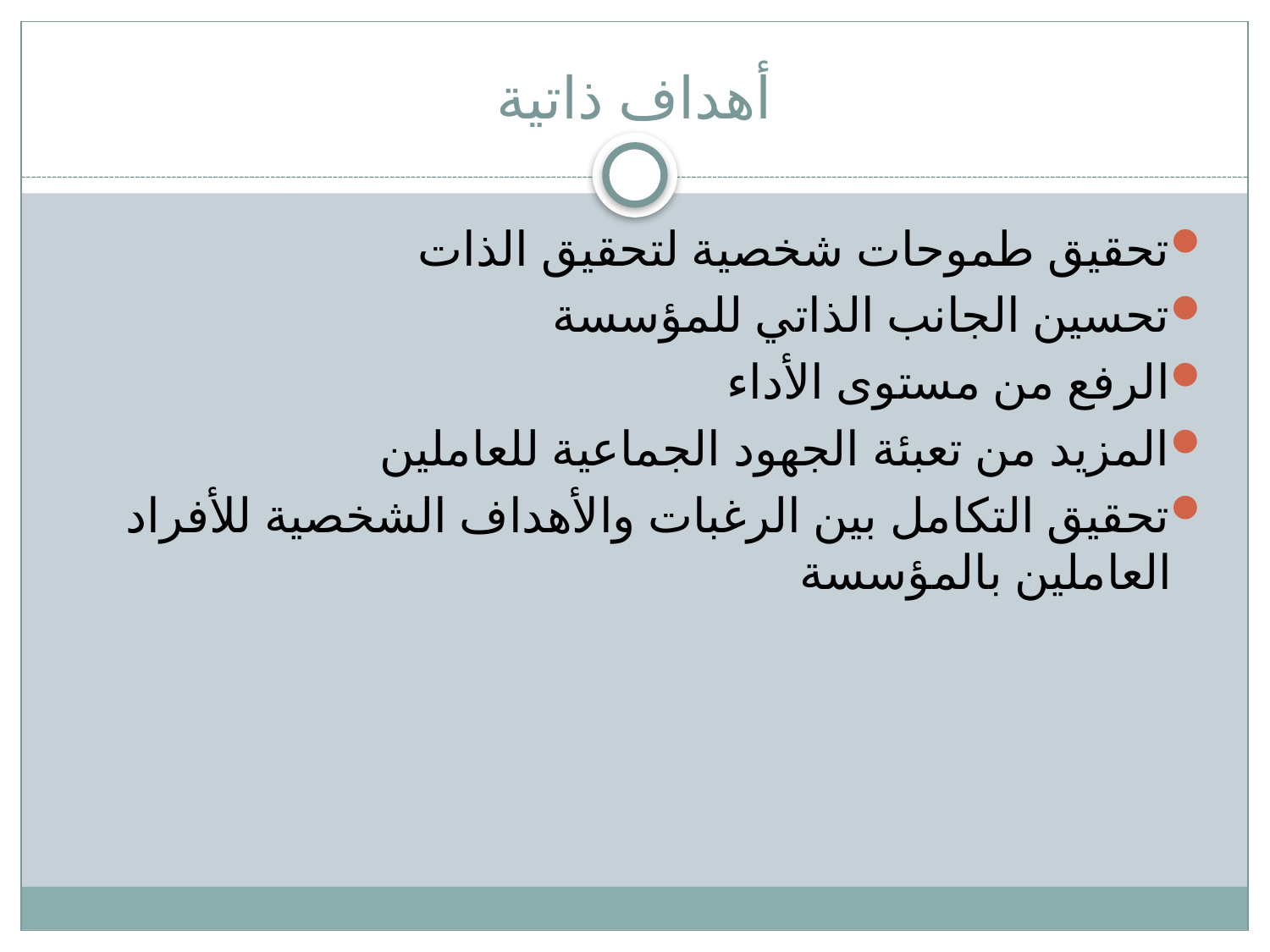

# أهداف ذاتية
تحقيق طموحات شخصية لتحقيق الذات
تحسين الجانب الذاتي للمؤسسة
الرفع من مستوى الأداء
المزيد من تعبئة الجهود الجماعية للعاملين
تحقيق التكامل بين الرغبات والأهداف الشخصية للأفراد العاملين بالمؤسسة